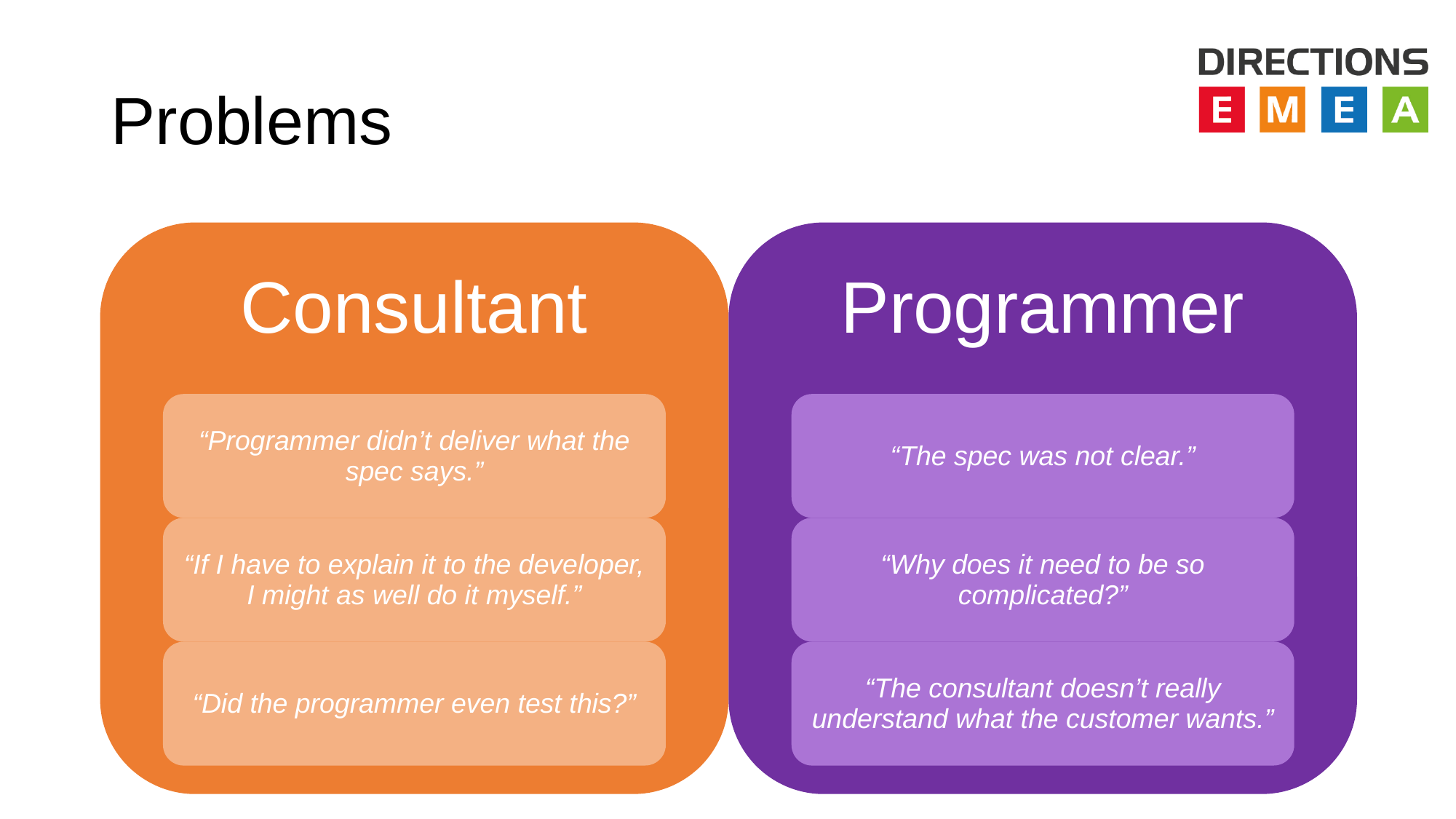

# Problems
Consultant
“Programmer didn’t deliver what the spec says.”
“If I have to explain it to the developer, I might as well do it myself.”
“Did the programmer even test this?”
Programmer
“The spec was not clear.”
“Why does it need to be so complicated?”
“The consultant doesn’t really understand what the customer wants.”